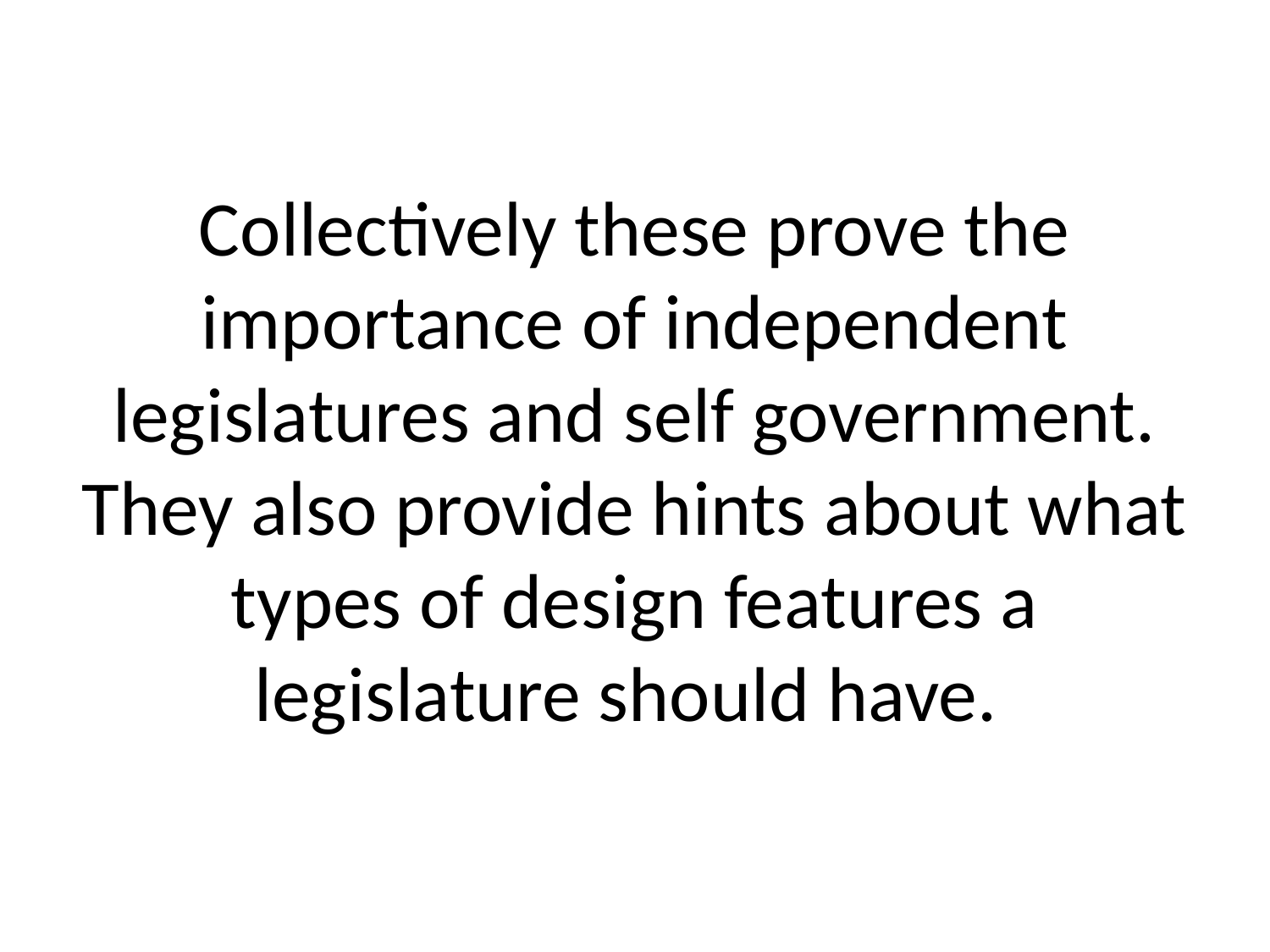

# Collectively these prove the importance of independent legislatures and self government. They also provide hints about what types of design features a legislature should have.